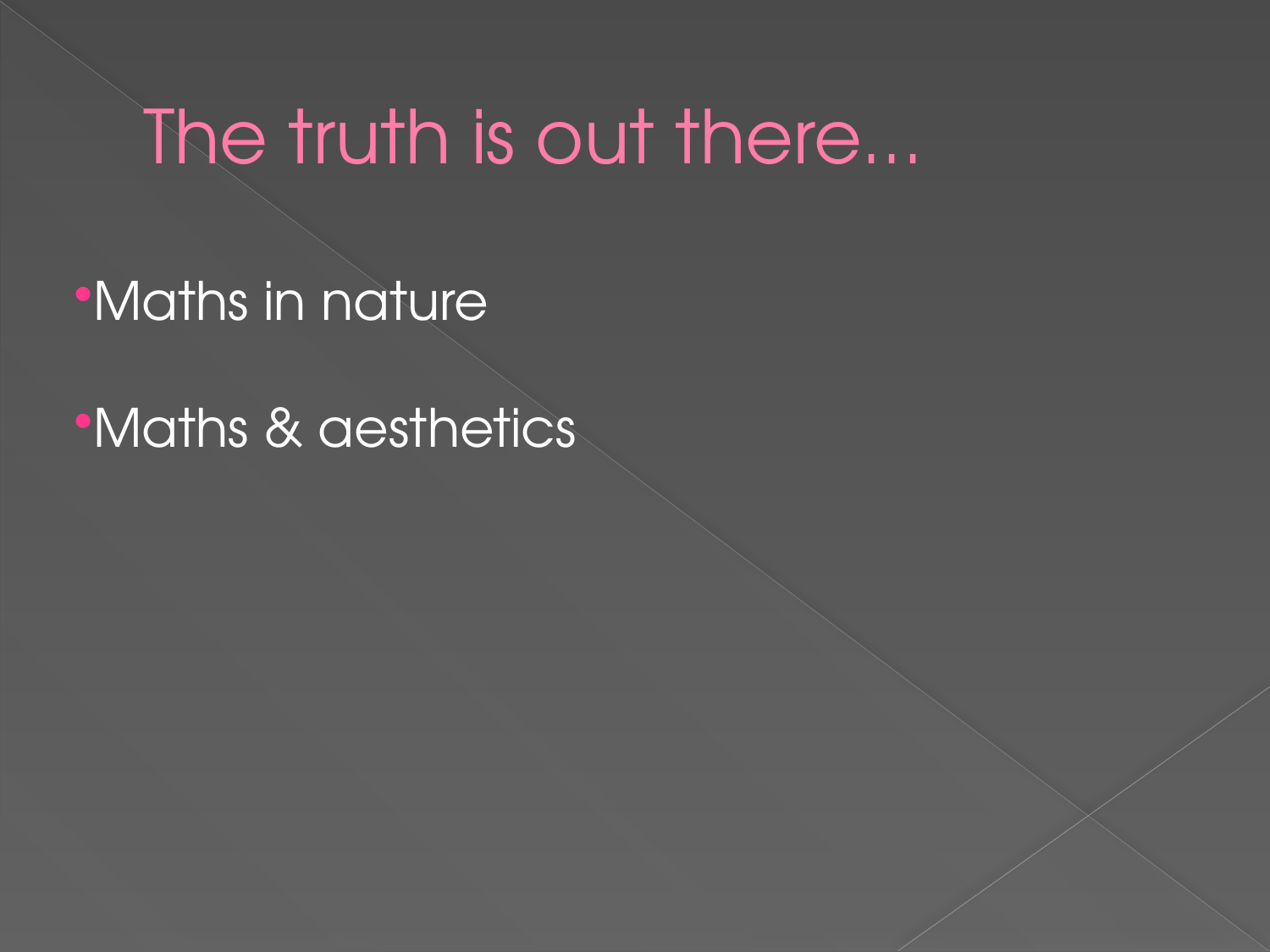

# The truth is out there...
Maths in nature
Maths & aesthetics